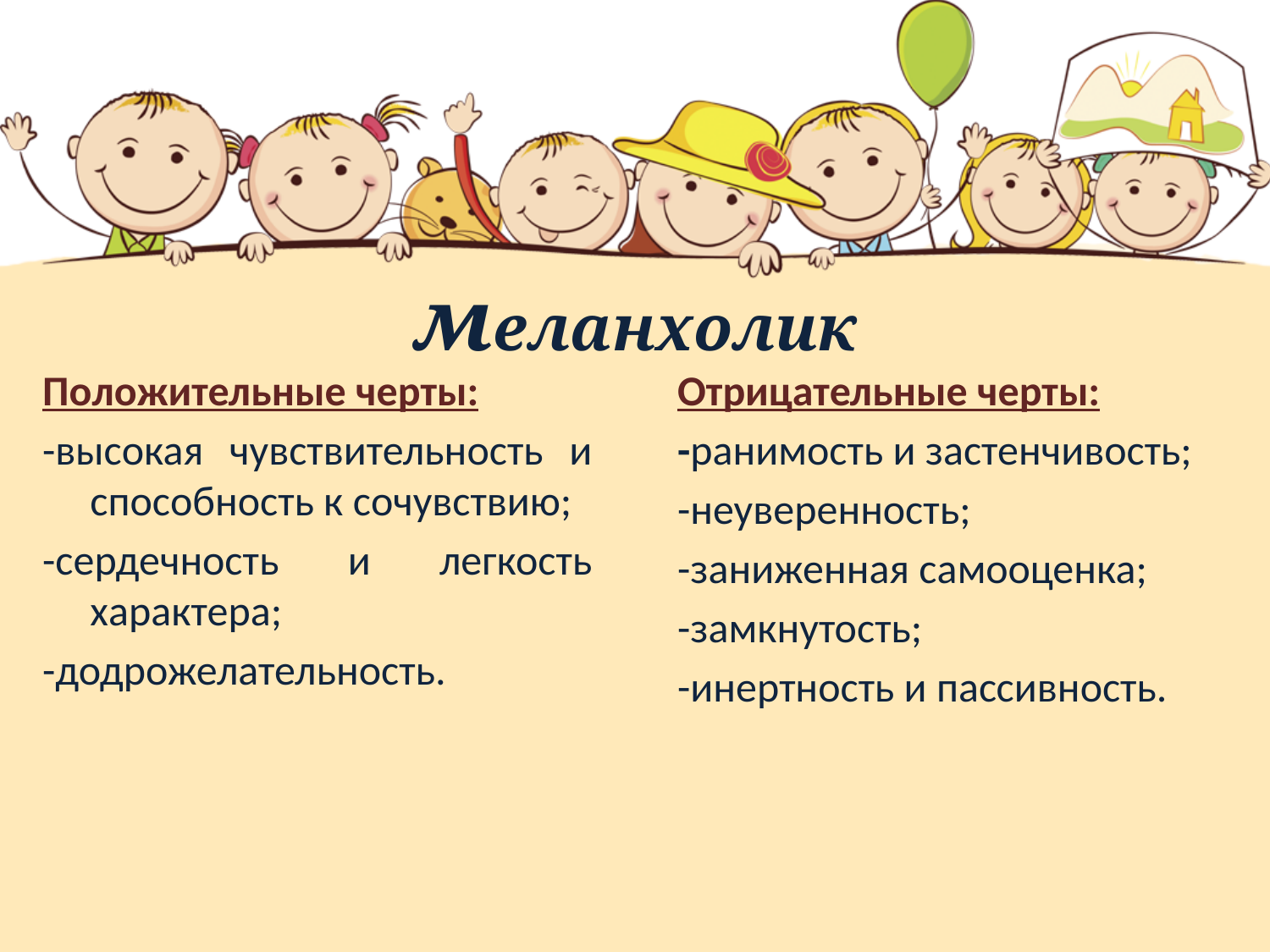

# меланхолик
Положительные черты:
-высокая чувствительность и способность к сочувствию;
-сердечность и легкость характера;
-додрожелательность.
Отрицательные черты:
-ранимость и застенчивость;
-неуверенность;
-заниженная самооценка;
-замкнутость;
-инертность и пассивность.